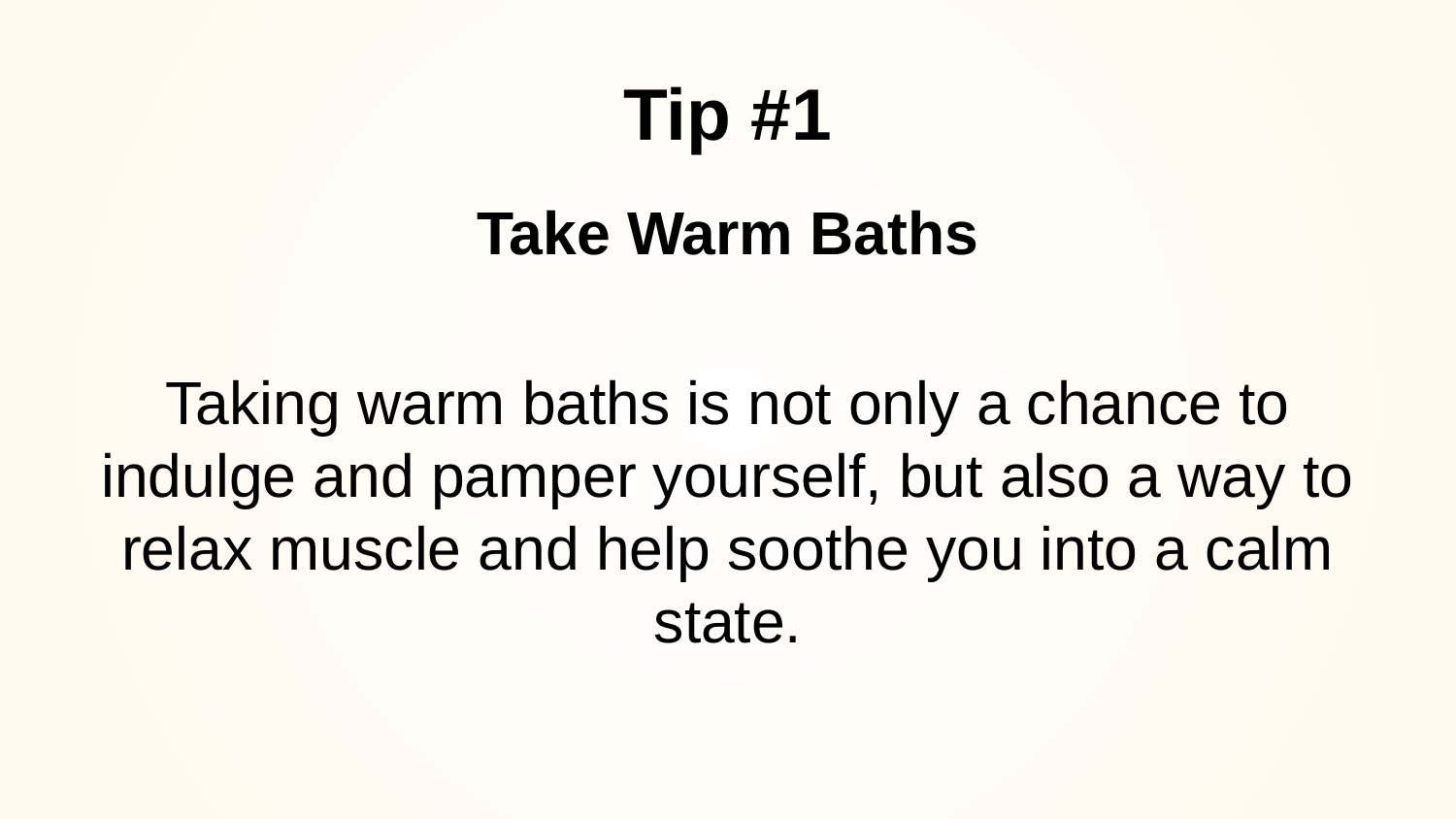

# Tip #1
Take Warm Baths

Taking warm baths is not only a chance to indulge and pamper yourself, but also a way to relax muscle and help soothe you into a calm state.